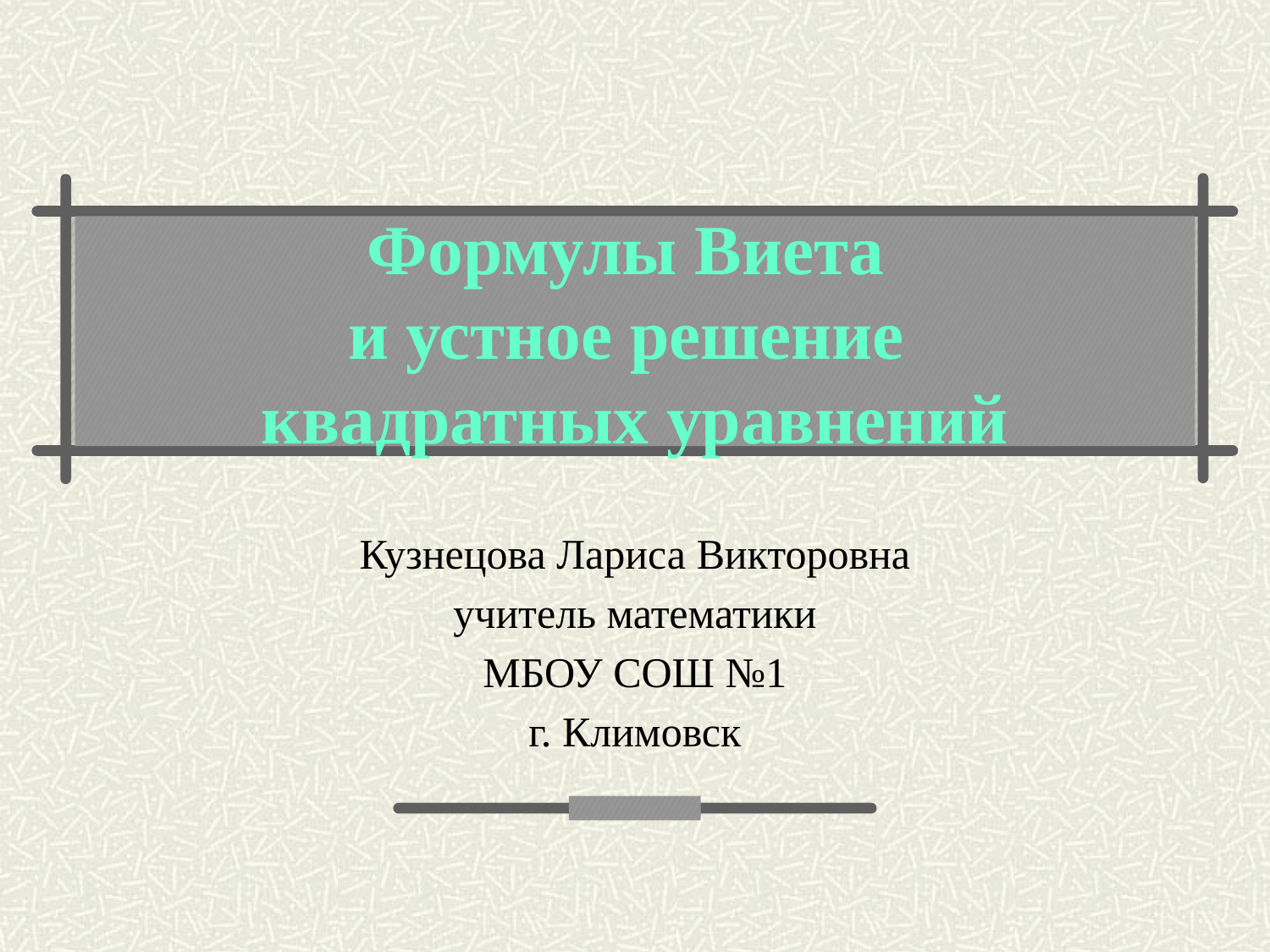

# Формулы Виета и устное решение квадратных уравнений
Кузнецова Лариса Викторовна
учитель математики
МБОУ СОШ №1
г. Климовск